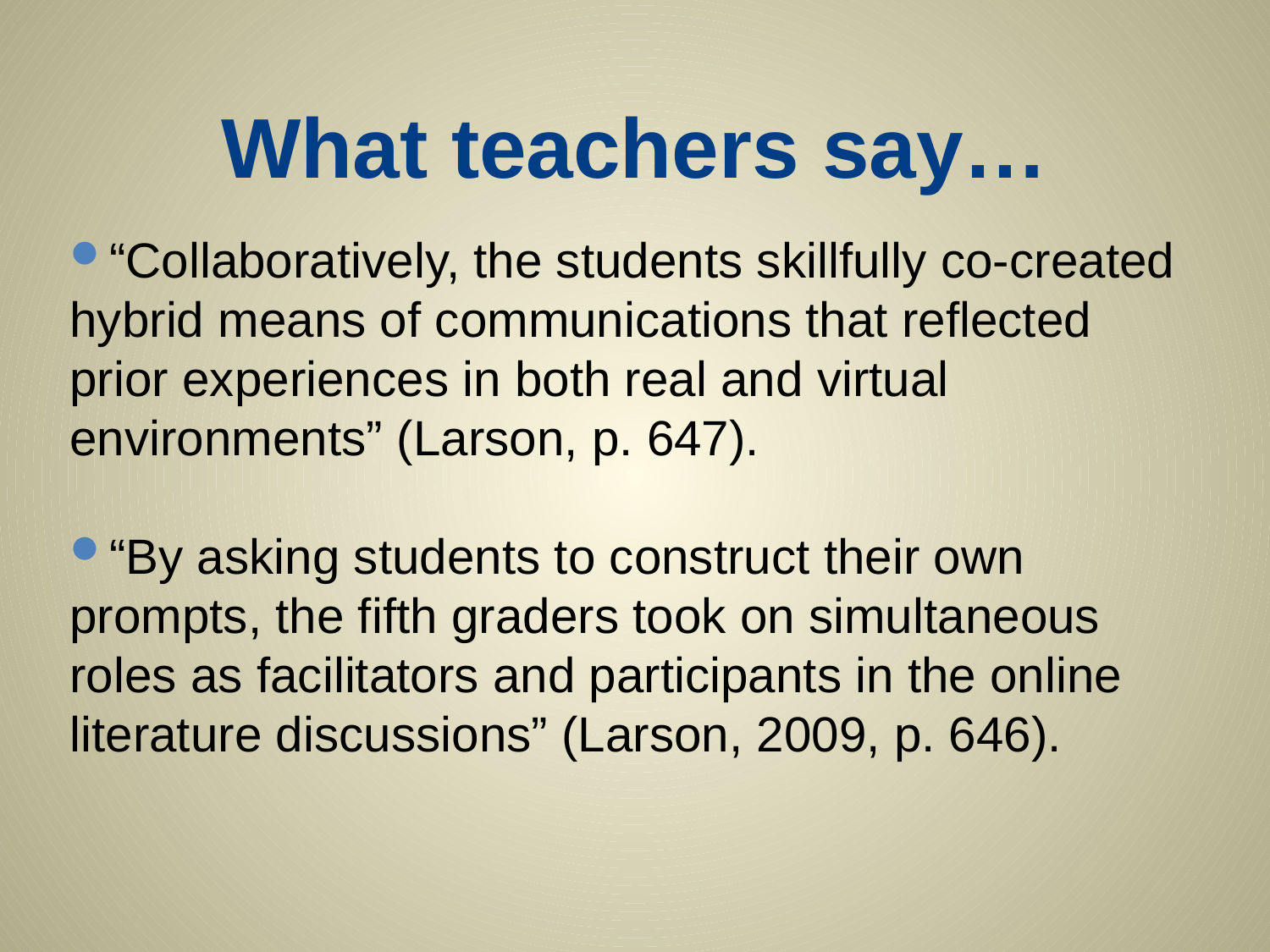

# What teachers say…
“Collaboratively, the students skillfully co-created hybrid means of communications that reflected prior experiences in both real and virtual environments” (Larson, p. 647).

“By asking students to construct their own prompts, the fifth graders took on simultaneous roles as facilitators and participants in the online literature discussions” (Larson, 2009, p. 646).